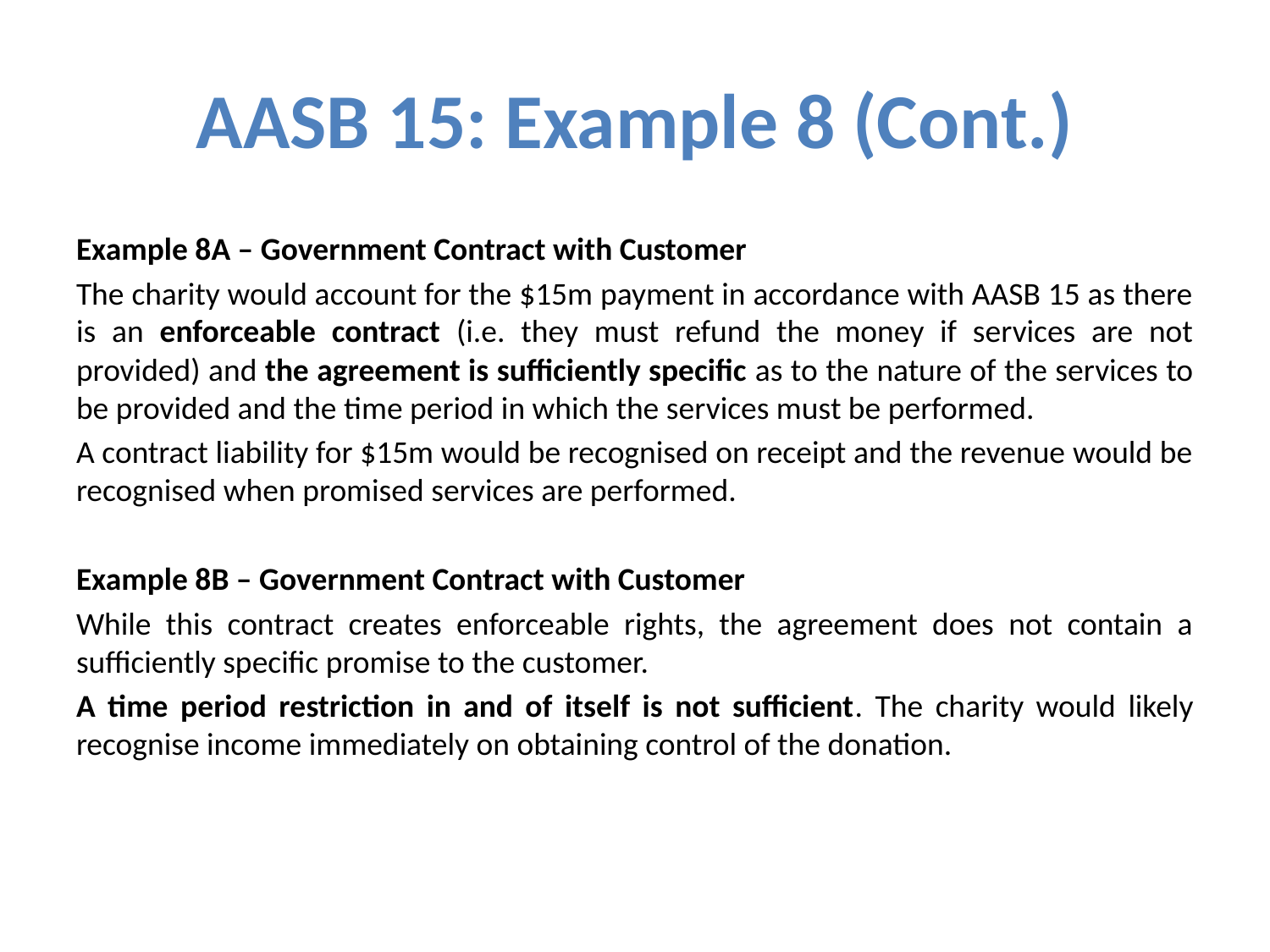

# AASB 15: Example 8 (Cont.)
Example 8A – Government Contract with Customer
The charity would account for the $15m payment in accordance with AASB 15 as there is an enforceable contract (i.e. they must refund the money if services are not provided) and the agreement is sufficiently specific as to the nature of the services to be provided and the time period in which the services must be performed.
A contract liability for $15m would be recognised on receipt and the revenue would be recognised when promised services are performed.

Example 8B – Government Contract with Customer
While this contract creates enforceable rights, the agreement does not contain a sufficiently specific promise to the customer.
A time period restriction in and of itself is not sufficient. The charity would likely recognise income immediately on obtaining control of the donation.